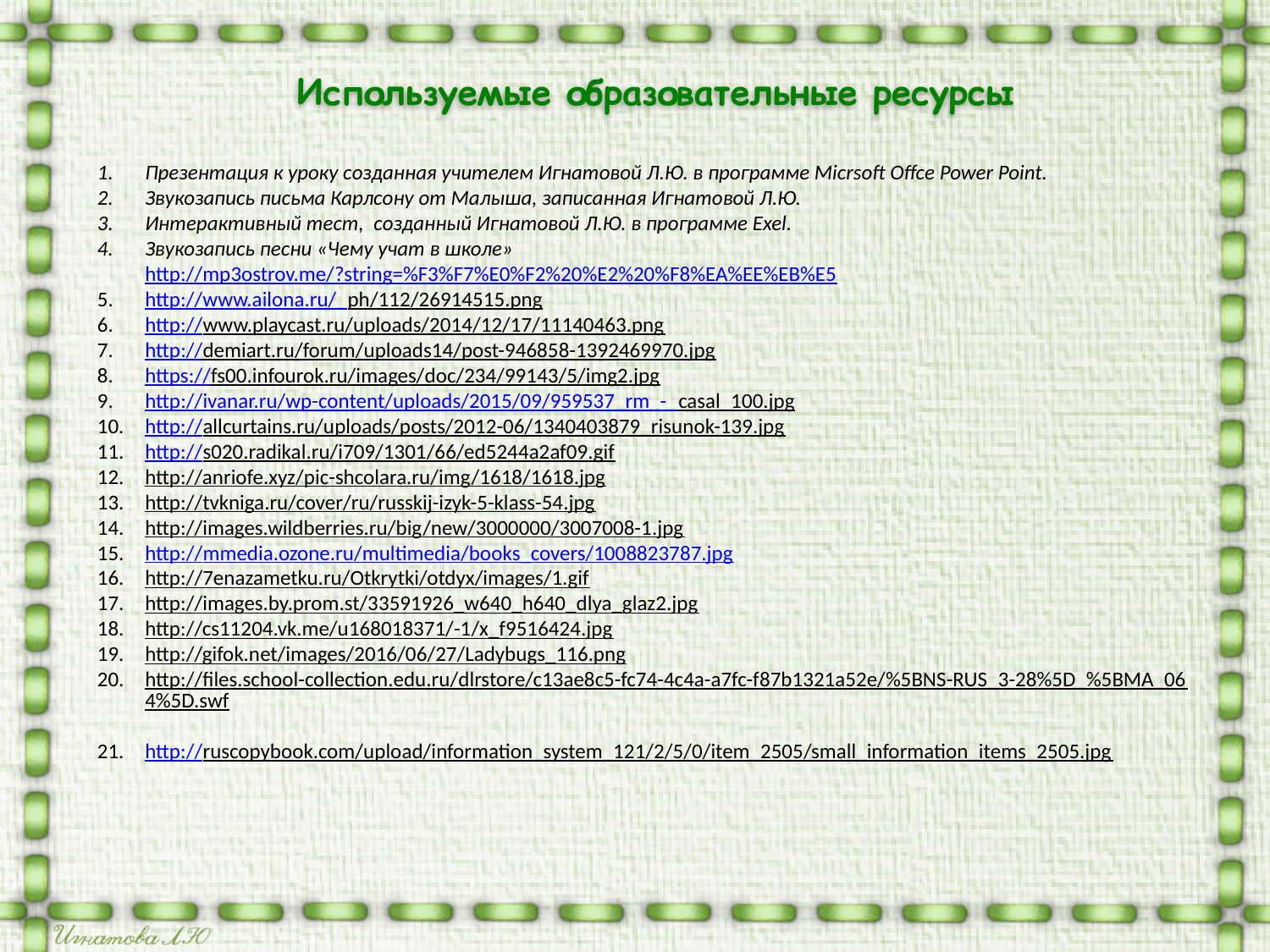

Используемые образовательные ресурсы
Презентация к уроку созданная учителем Игнатовой Л.Ю. в программе Micrsoft Offce Power Point.
Звукозапись письма Карлсону от Малыша, записанная Игнатовой Л.Ю.
Интерактивный тест,  созданный Игнатовой Л.Ю. в программе Exel.
Звукозапись песни «Чему учат в школе» http://mp3ostrov.me/?string=%F3%F7%E0%F2%20%E2%20%F8%EA%EE%EB%E5
http://www.ailona.ru/_ph/112/26914515.png
http://www.playcast.ru/uploads/2014/12/17/11140463.png
http://demiart.ru/forum/uploads14/post-946858-1392469970.jpg
https://fs00.infourok.ru/images/doc/234/99143/5/img2.jpg
http://ivanar.ru/wp-content/uploads/2015/09/959537_rm_-_casal_100.jpg
http://allcurtains.ru/uploads/posts/2012-06/1340403879_risunok-139.jpg
http://s020.radikal.ru/i709/1301/66/ed5244a2af09.gif
http://anriofe.xyz/pic-shcolara.ru/img/1618/1618.jpg
http://tvkniga.ru/cover/ru/russkij-izyk-5-klass-54.jpg
http://images.wildberries.ru/big/new/3000000/3007008-1.jpg
http://mmedia.ozone.ru/multimedia/books_covers/1008823787.jpg
http://7enazametku.ru/Otkrytki/otdyx/images/1.gif
http://images.by.prom.st/33591926_w640_h640_dlya_glaz2.jpg
http://cs11204.vk.me/u168018371/-1/x_f9516424.jpg
http://gifok.net/images/2016/06/27/Ladybugs_116.png
http://files.school-collection.edu.ru/dlrstore/c13ae8c5-fc74-4c4a-a7fc-f87b1321a52e/%5BNS-RUS_3-28%5D_%5BMA_064%5D.swf
http://ruscopybook.com/upload/information_system_121/2/5/0/item_2505/small_information_items_2505.jpg